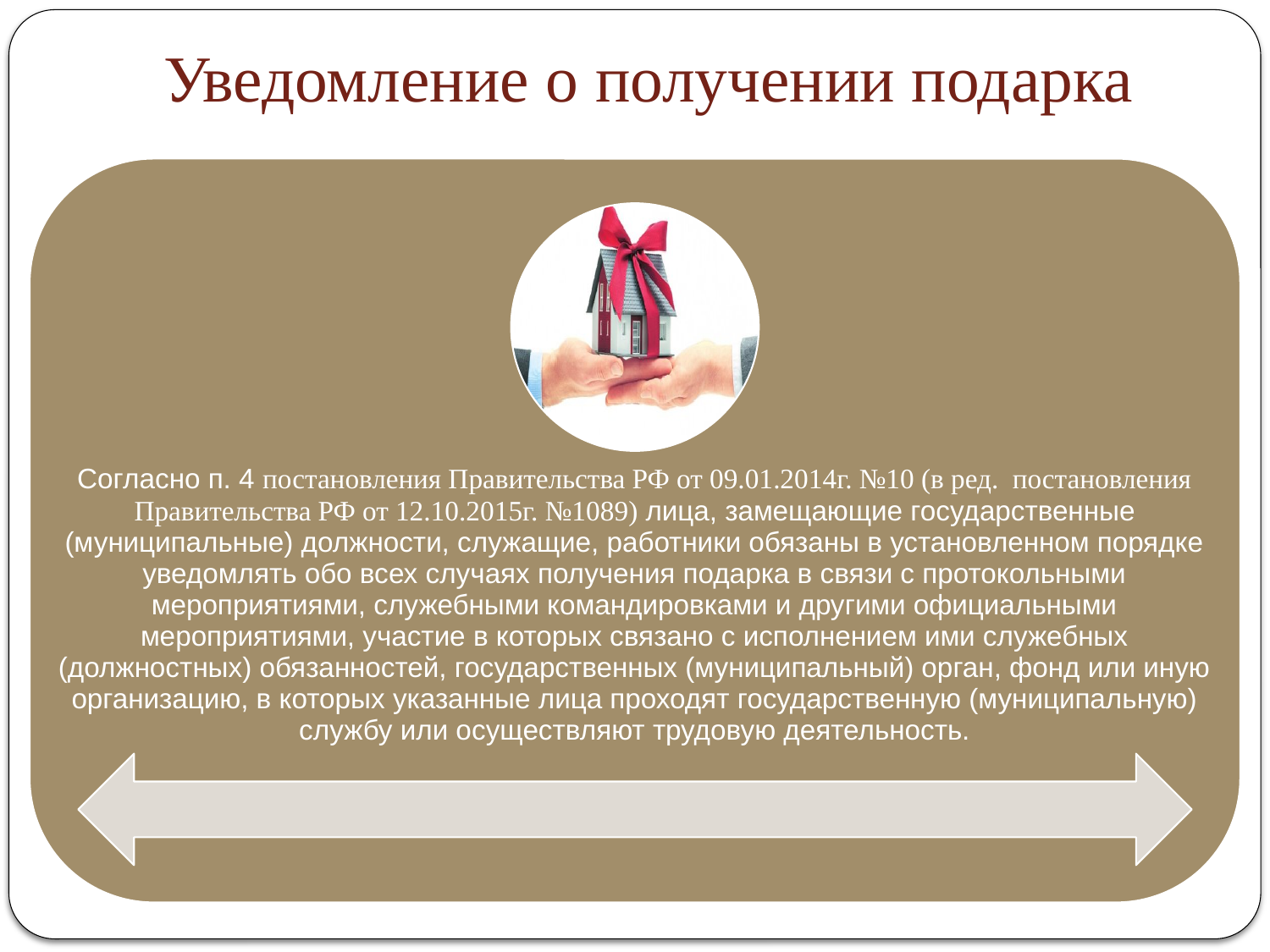

# Уведомление о получении подарка
Согласно п. 4 постановления Правительства РФ от 09.01.2014г. №10 (в ред.  постановления Правительства РФ от 12.10.2015г. №1089) лица, замещающие государственные (муниципальные) должности, служащие, работники обязаны в установленном порядке уведомлять обо всех случаях получения подарка в связи с протокольными мероприятиями, служебными командировками и другими официальными мероприятиями, участие в которых связано с исполнением ими служебных (должностных) обязанностей, государственных (муниципальный) орган, фонд или иную организацию, в которых указанные лица проходят государственную (муниципальную) службу или осуществляют трудовую деятельность.